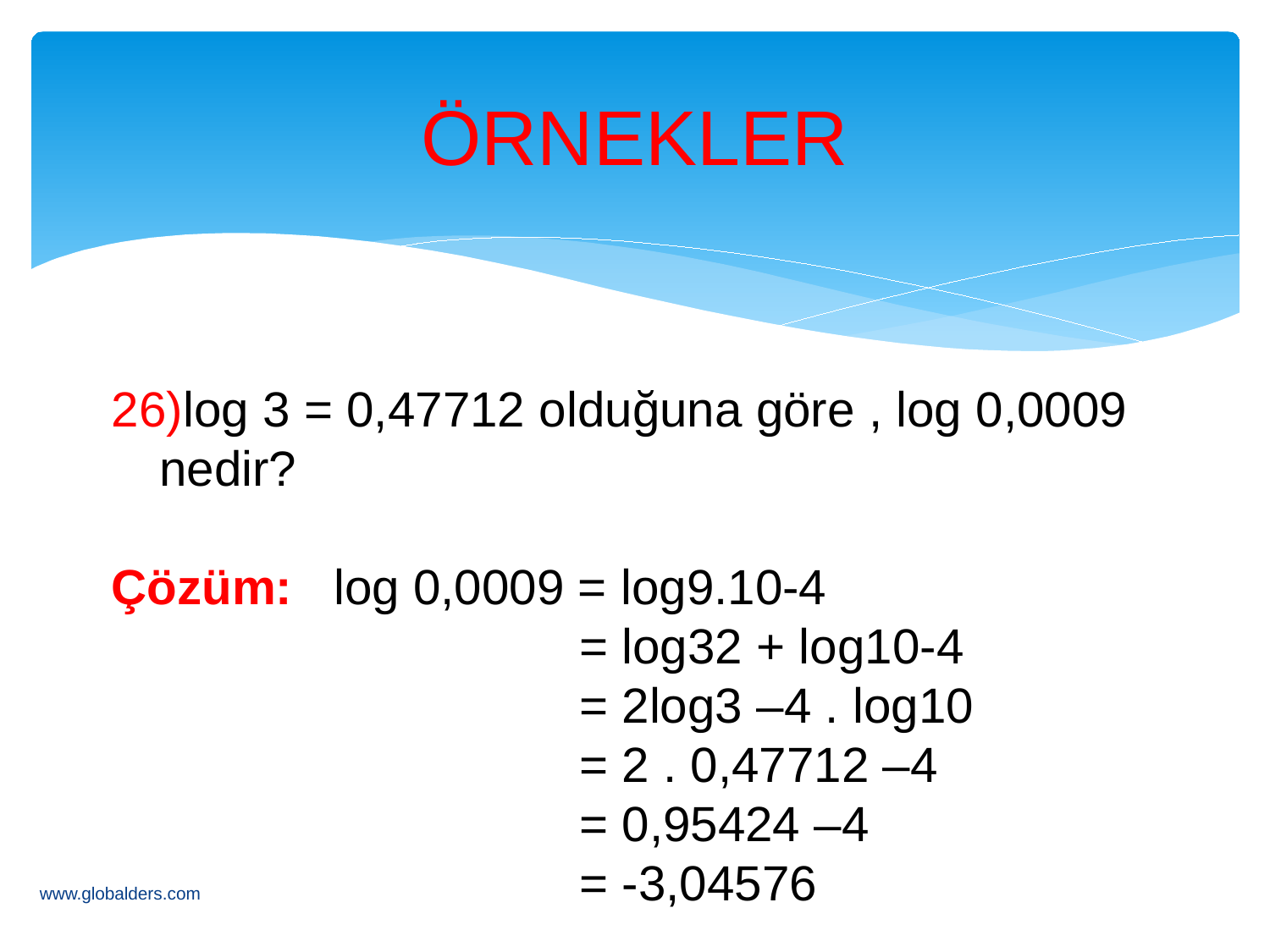

# ÖRNEKLER
26)log 3 = 0,47712 olduğuna göre , log 0,0009 nedir?

Çözüm:   log 0,0009 = log9.10-4
                                  = log32 + log10-4
                                  = 2log3 –4 . log10
                                  = 2 . 0,47712 –4
                                  = 0,95424 –4
                                  = -3,04576
www.globalders.com